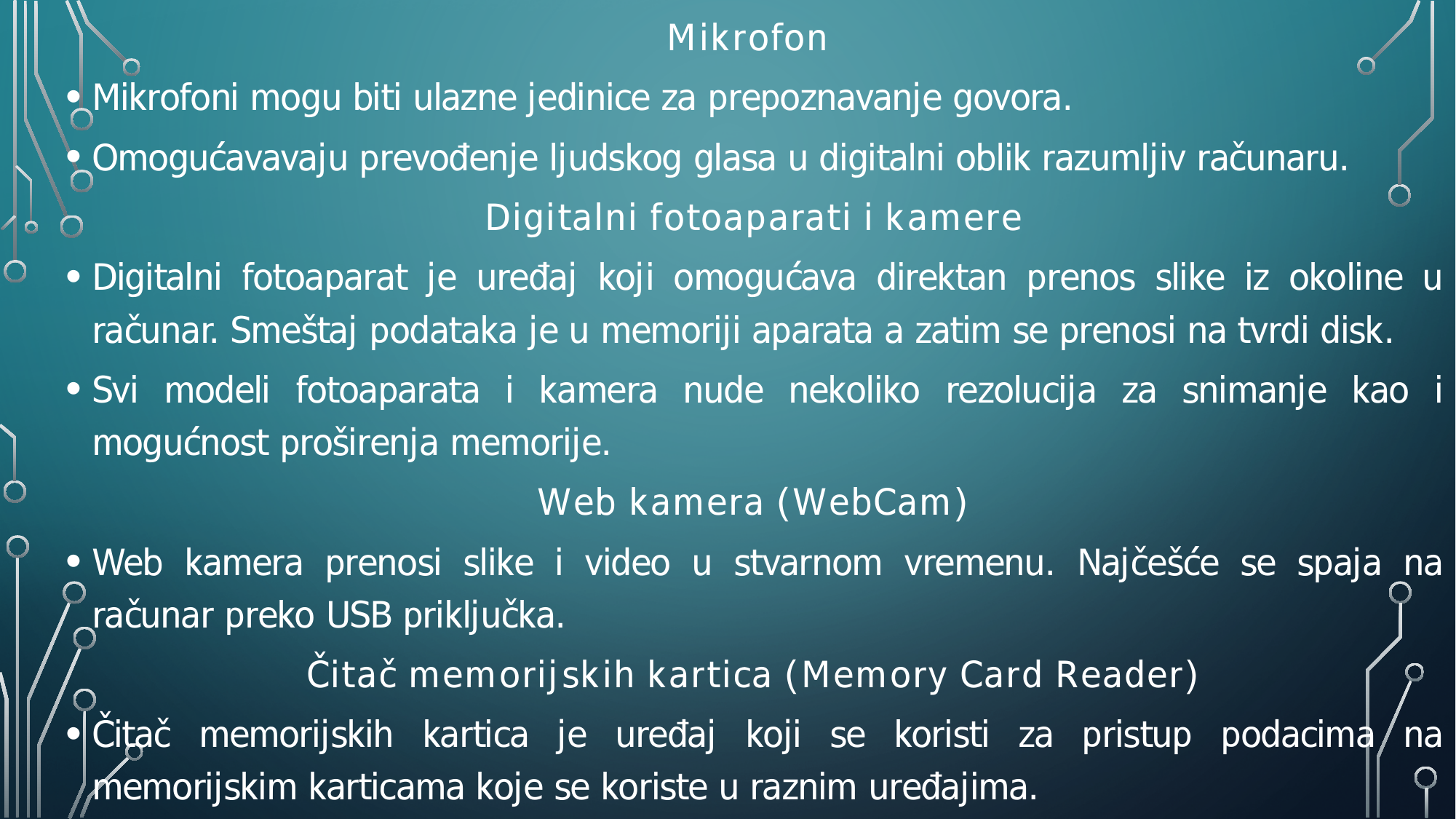

Mikrofon
Mikrofoni mogu biti ulazne jedinice za prepoznavanje govora.
Omogućavavaju prevođenje ljudskog glasa u digitalni oblik razumljiv računaru.
Digitalni fotoaparati i kamere
Digitalni fotoaparat je uređaj koji omogućava direktan prenos slike iz okoline u računar. Smeštaj podataka je u memoriji aparata a zatim se prenosi na tvrdi disk.
Svi modeli fotoaparata i kamera nude nekoliko rezolucija za snimanje kao i mogućnost proširenja memorije.
Web kamera (WebCam)
Web kamera prenosi slike i video u stvarnom vremenu. Najčešće se spaja na računar preko USB priključka.
Čitač memorijskih kartica (Memory Card Reader)
Čitač memorijskih kartica je uređaj koji se koristi za pristup podacima na memorijskim karticama koje se koriste u raznim uređajima.